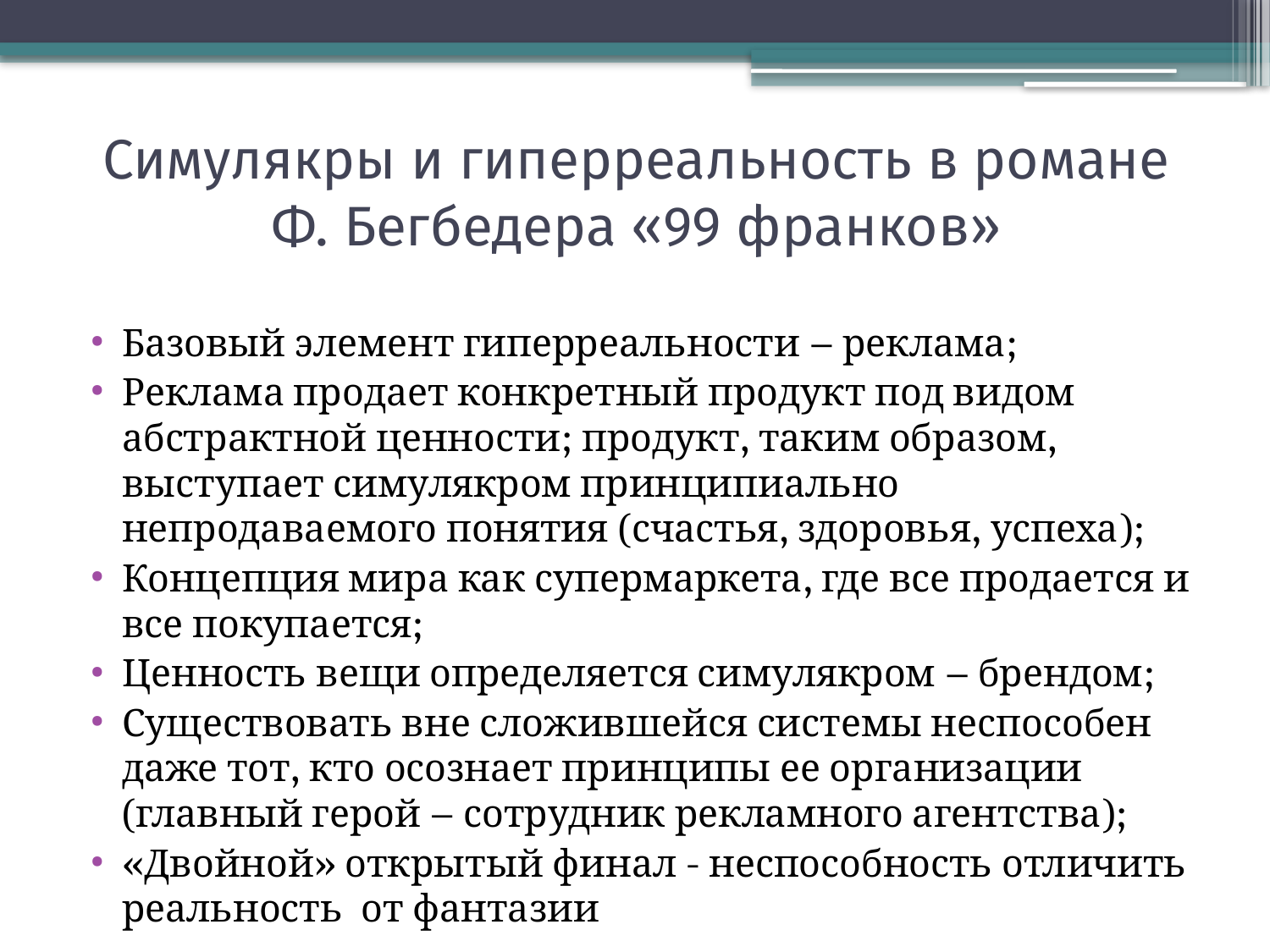

# Симулякры и гиперреальность в романе Ф. Бегбедера «99 франков»
Базовый элемент гиперреальности – реклама;
Реклама продает конкретный продукт под видом абстрактной ценности; продукт, таким образом, выступает симулякром принципиально непродаваемого понятия (счастья, здоровья, успеха);
Концепция мира как супермаркета, где все продается и все покупается;
Ценность вещи определяется симулякром – брендом;
Существовать вне сложившейся системы неспособен даже тот, кто осознает принципы ее организации (главный герой – сотрудник рекламного агентства);
«Двойной» открытый финал - неспособность отличить реальность  от фантазии